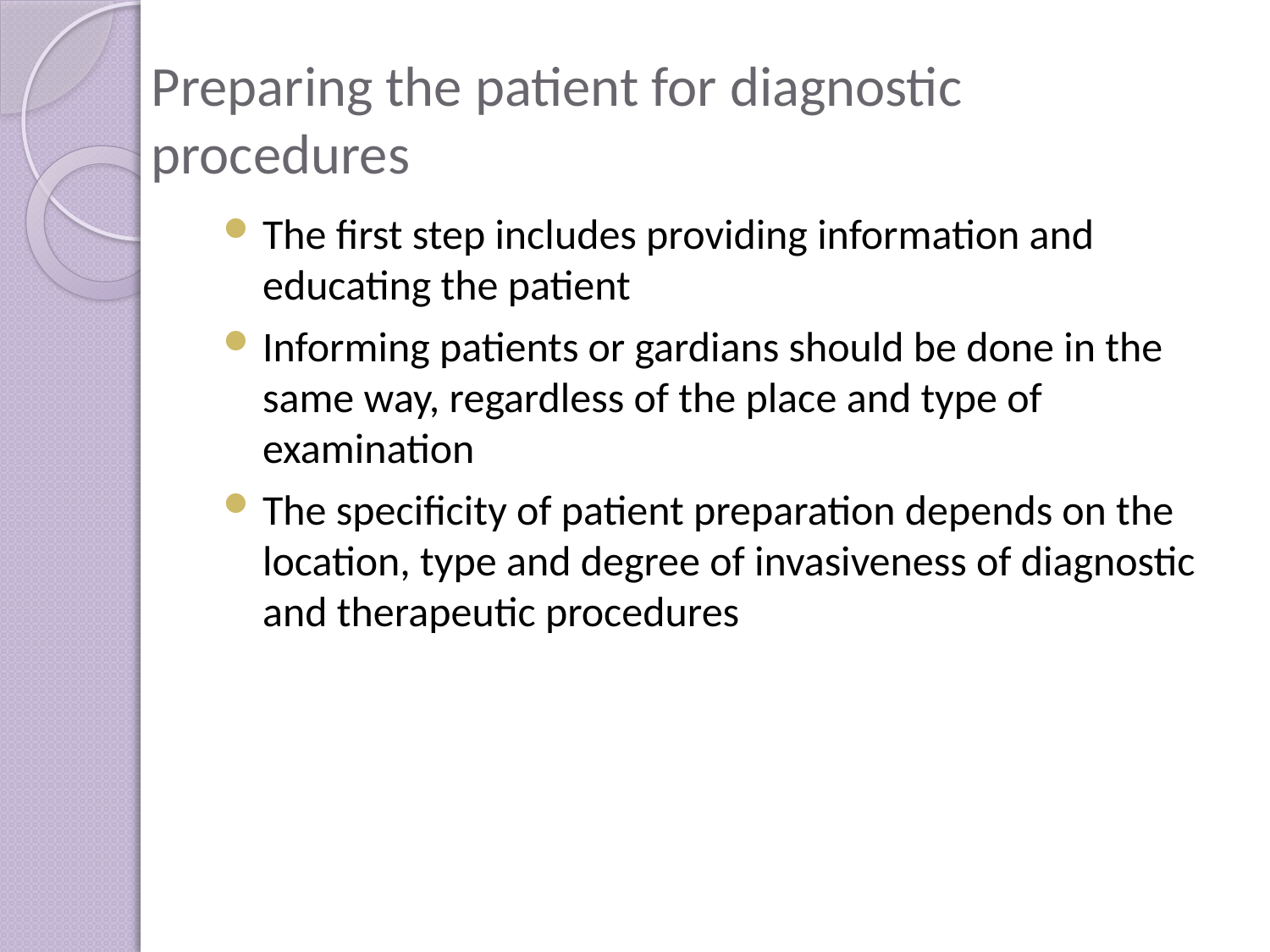

# Preparing the patient for diagnostic procedures
The first step includes providing information and educating the patient
Informing patients or gardians should be done in the same way, regardless of the place and type of examination
The specificity of patient preparation depends on the location, type and degree of invasiveness of diagnostic and therapeutic procedures